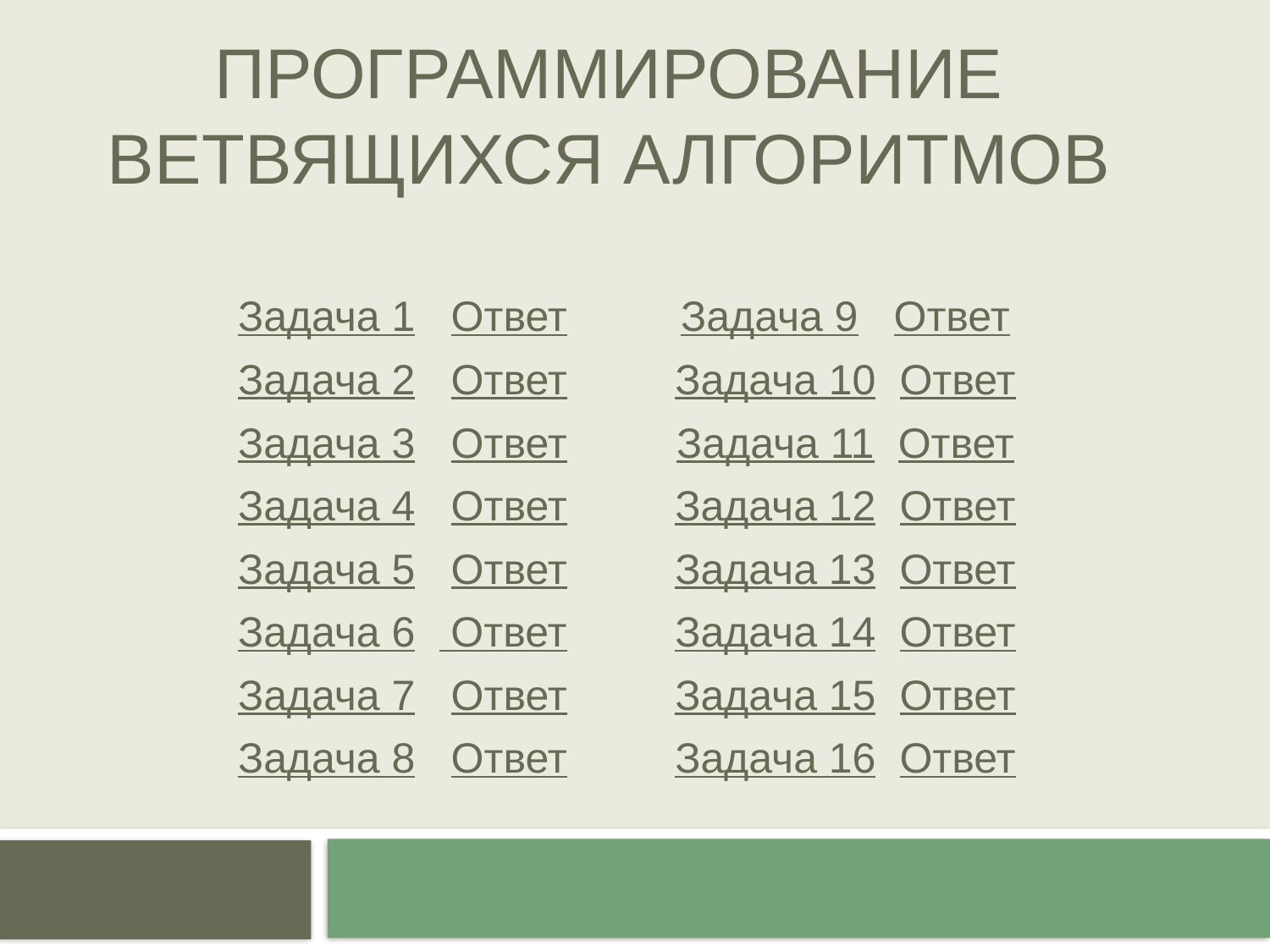

# Программирование ветвящихся алгоритмов

Задача 1   Ответ
Задача 2   Ответ
Задача 3   Ответ
Задача 4   Ответ
Задача 5   Ответ
Задача 6   Ответ
Задача 7   Ответ
Задача 8   Ответ

Задача 9   Ответ
Задача 10  Ответ
Задача 11  Ответ
Задача 12  Ответ
Задача 13  Ответ
Задача 14  Ответ
Задача 15  Ответ
Задача 16  Ответ